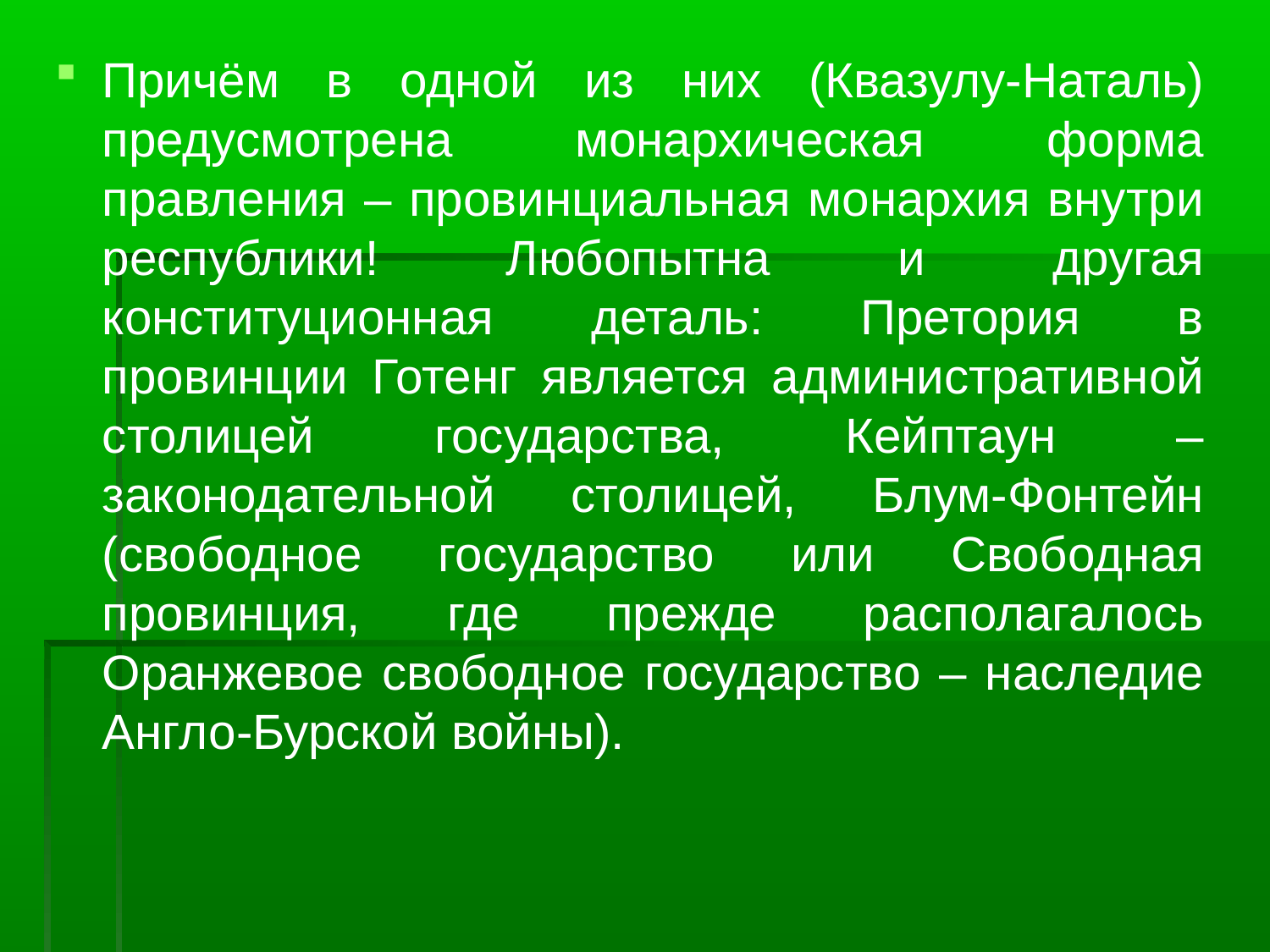

Причём в одной из них (Квазулу-Наталь) предусмотрена монархическая форма правления – провинциальная монархия внутри республики! Любопытна и другая конституционная деталь: Претория в провинции Готенг является административной столицей государства, Кейптаун – законодательной столицей, Блум-Фонтейн (свободное государство или Свободная провинция, где прежде располагалось Оранжевое свободное государство – наследие Англо-Бурской войны).